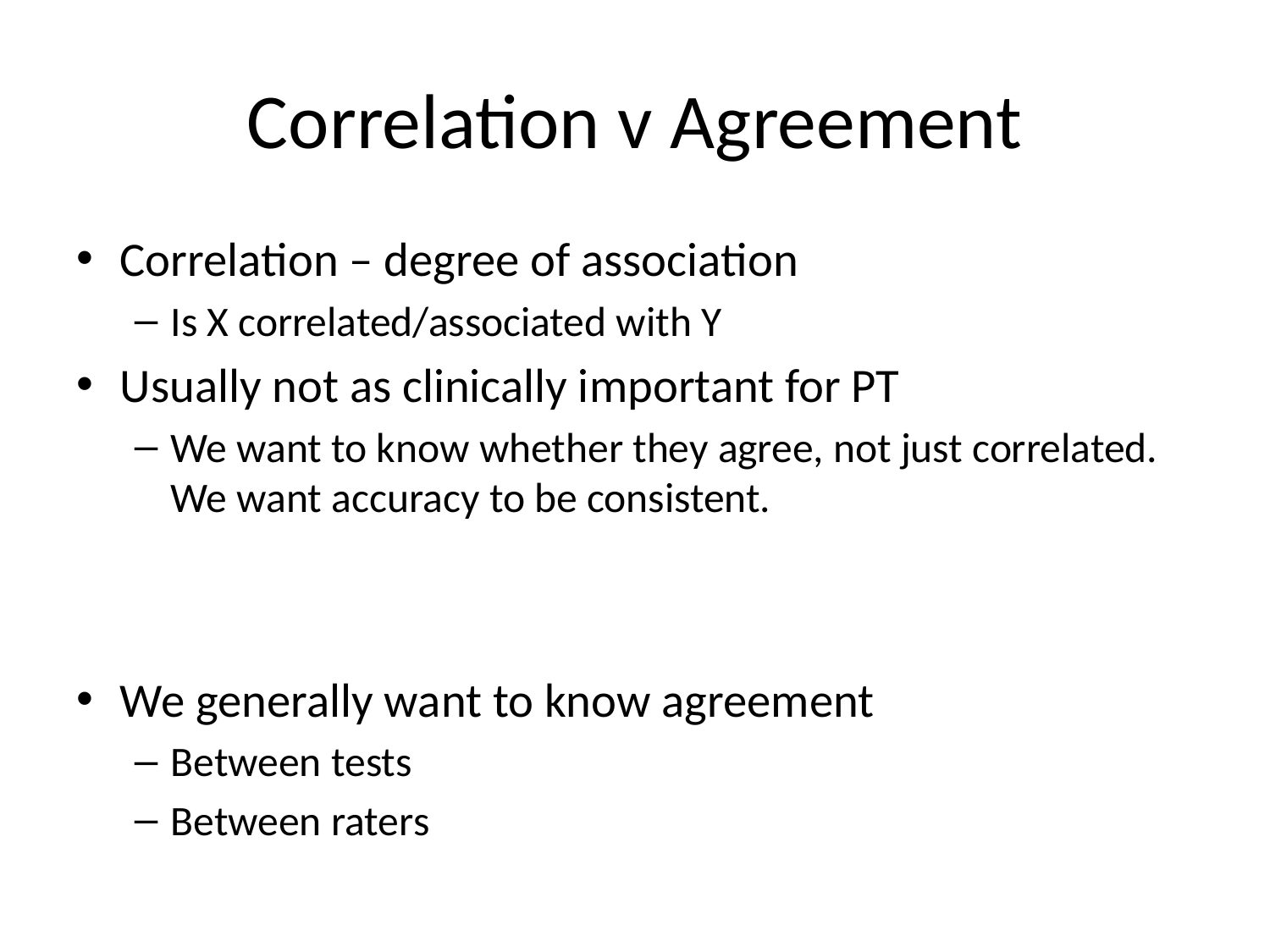

# Correlation v Agreement
Correlation – degree of association
Is X correlated/associated with Y
Usually not as clinically important for PT
We want to know whether they agree, not just correlated. We want accuracy to be consistent.

We generally want to know agreement
Between tests
Between raters